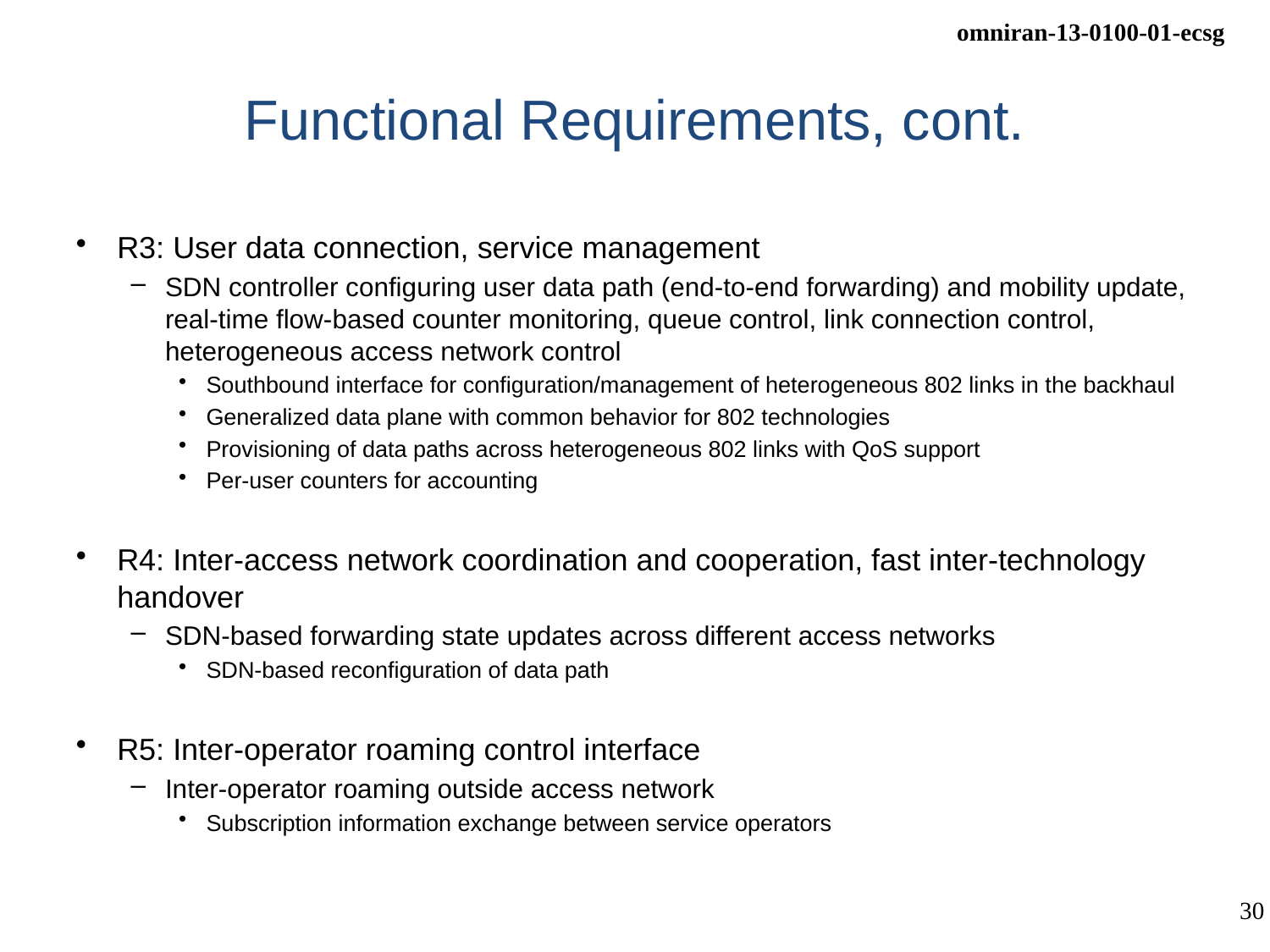

# Functional Requirements, cont.
R3: User data connection, service management
SDN controller configuring user data path (end-to-end forwarding) and mobility update, real-time flow-based counter monitoring, queue control, link connection control, heterogeneous access network control
Southbound interface for configuration/management of heterogeneous 802 links in the backhaul
Generalized data plane with common behavior for 802 technologies
Provisioning of data paths across heterogeneous 802 links with QoS support
Per-user counters for accounting

R4: Inter-access network coordination and cooperation, fast inter-technology handover
SDN-based forwarding state updates across different access networks
SDN-based reconfiguration of data path

R5: Inter-operator roaming control interface
Inter-operator roaming outside access network
Subscription information exchange between service operators